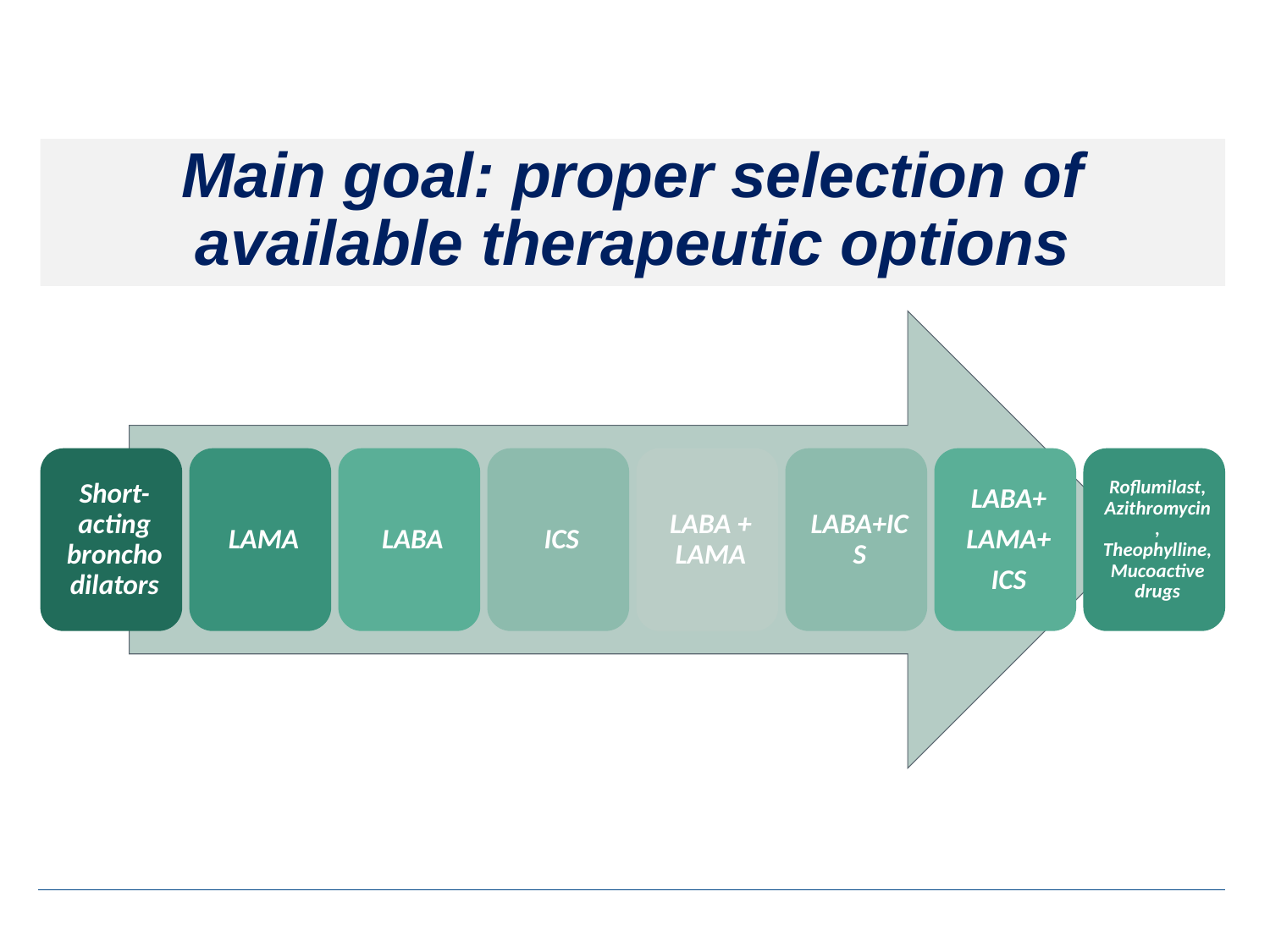

# Main goal: proper selection of available therapeutic options
Short-acting bronchodilators
LAMA
LABA
ICS
LABA + LAMA
LABA+ICS
LABA+
LAMA+
ICS
Roflumilast, Azithromycin, Theophylline, Mucoactive drugs